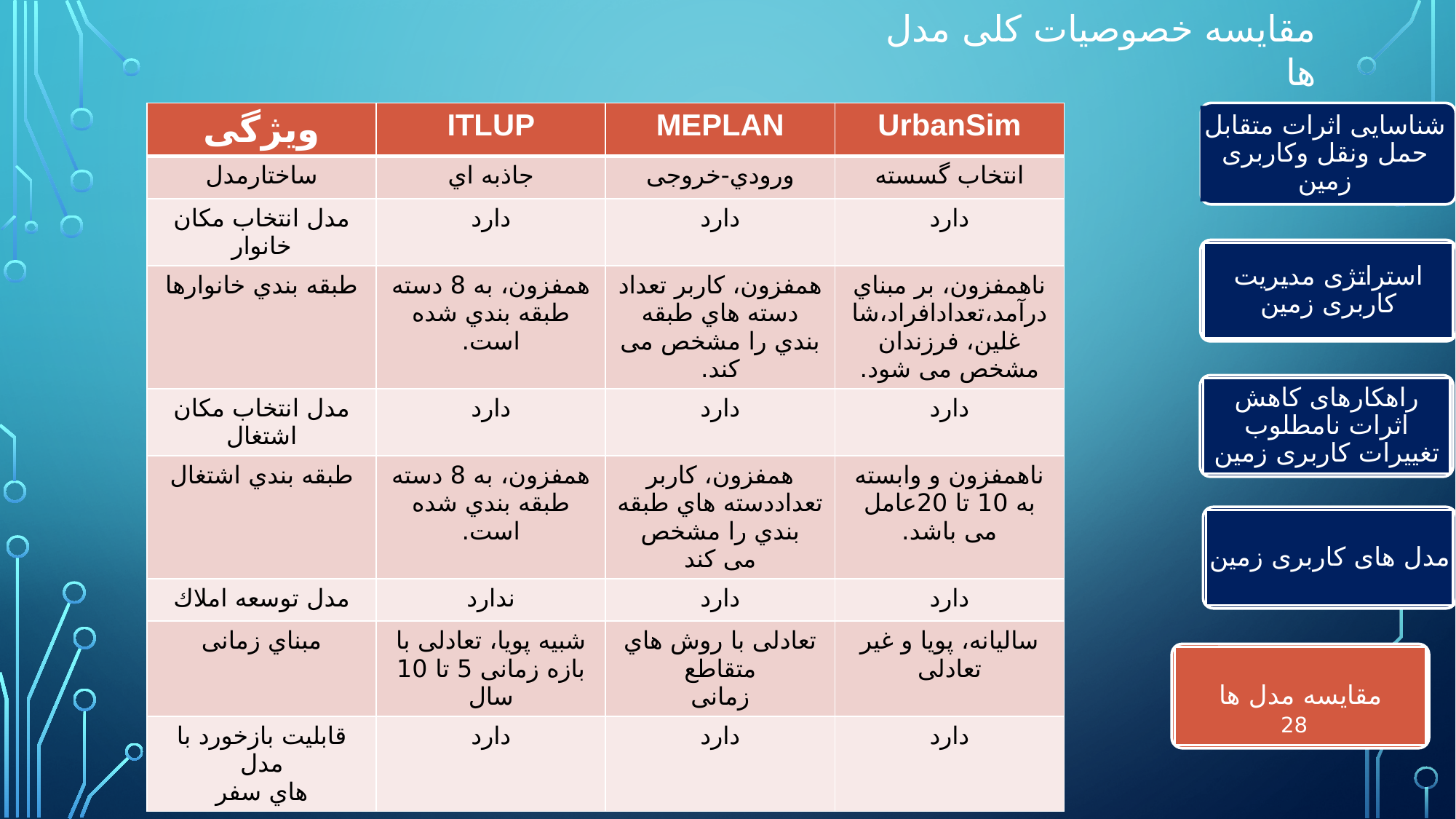

مقایسه خصوصیات کلی مدل ها
| ویژگی | ITLUP | MEPLAN | UrbanSim |
| --- | --- | --- | --- |
| ساختارمدل | جاذبه اي | ورودي-خروجی | انتخاب گسسته |
| مدل انتخاب مکان خانوار | دارد | دارد | دارد |
| طبقه بندي خانوارها | همفزون، به 8 دسته طبقه بندي شده است. | همفزون، کاربر تعداد دسته هاي طبقه بندي را مشخص می کند. | ناهمفزون، بر مبناي درآمد،تعدادافراد،شاغلین، فرزندان مشخص می شود. |
| مدل انتخاب مکان اشتغال | دارد | دارد | دارد |
| طبقه بندي اشتغال | همفزون، به 8 دسته طبقه بندي شده است. | همفزون، کاربر تعداددسته هاي طبقه بندي را مشخص می کند | ناهمفزون و وابسته به 10 تا 20عامل می باشد. |
| مدل توسعه املاك | ندارد | دارد | دارد |
| مبناي زمانی | شبیه پویا، تعادلی با بازه زمانی 5 تا 10 سال | تعادلی با روش هاي متقاطع زمانی | سالیانه، پویا و غیر تعادلی |
| قابلیت بازخورد با مدل هاي سفر | دارد | دارد | دارد |

شناسایی اثرات متقابل حمل ونقل وکاربری زمین

استراتژی مدیریت کاربری زمین

راهکارهای کاهش اثرات نامطلوب تغییرات کاربری زمین

مدل های کاربری زمین

مقایسه مدل ها
28